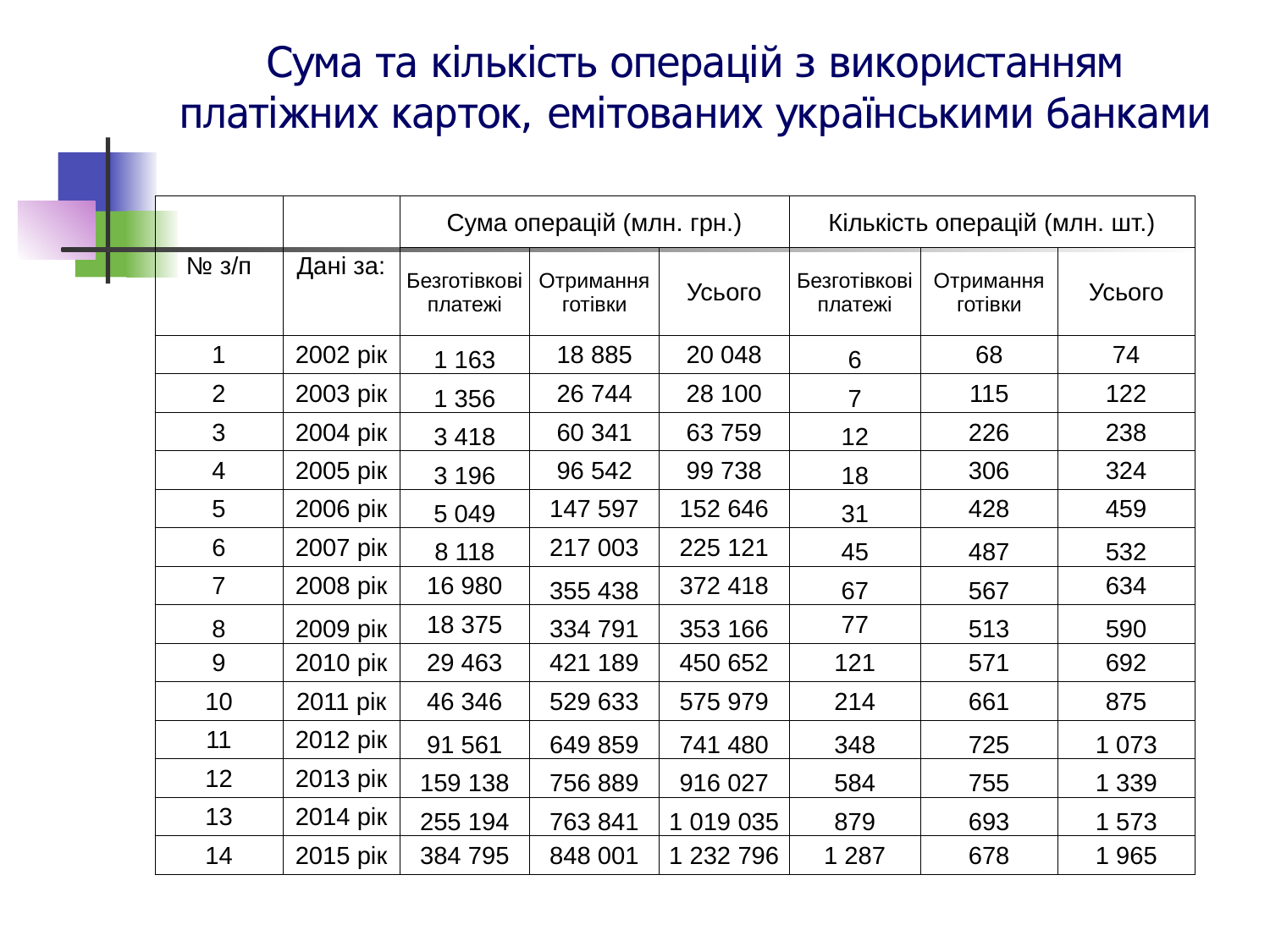

# Сума та кількість операцій з використанням платіжних карток, емітованих українськими банками
| № з/п | Дані за: | Сума операцій (млн. грн.) |  |  | Кількість операцій (млн. шт.) |  |  |
| --- | --- | --- | --- | --- | --- | --- | --- |
|  |  | Безготівкові платежі | Отримання готівки | Усього | Безготівкові платежі | Отримання готівки | Усього |
| 1 | 2002 рік | 1 163 | 18 885 | 20 048 | 6 | 68 | 74 |
| 2 | 2003 рік | 1 356 | 26 744 | 28 100 | 7 | 115 | 122 |
| 3 | 2004 рік | 3 418 | 60 341 | 63 759 | 12 | 226 | 238 |
| 4 | 2005 рік | 3 196 | 96 542 | 99 738 | 18 | 306 | 324 |
| 5 | 2006 рік | 5 049 | 147 597 | 152 646 | 31 | 428 | 459 |
| 6 | 2007 рік | 8 118 | 217 003 | 225 121 | 45 | 487 | 532 |
| 7 | 2008 рік | 16 980 | 355 438 | 372 418 | 67 | 567 | 634 |
| 8 | 2009 рік | 18 375 | 334 791 | 353 166 | 77 | 513 | 590 |
| 9 | 2010 рік | 29 463 | 421 189 | 450 652 | 121 | 571 | 692 |
| 10 | 2011 рік | 46 346 | 529 633 | 575 979 | 214 | 661 | 875 |
| 11 | 2012 рік | 91 561 | 649 859 | 741 480 | 348 | 725 | 1 073 |
| 12 | 2013 рік | 159 138 | 756 889 | 916 027 | 584 | 755 | 1 339 |
| 13 | 2014 рік | 255 194 | 763 841 | 1 019 035 | 879 | 693 | 1 573 |
| 14 | 2015 рік | 384 795 | 848 001 | 1 232 796 | 1 287 | 678 | 1 965 |